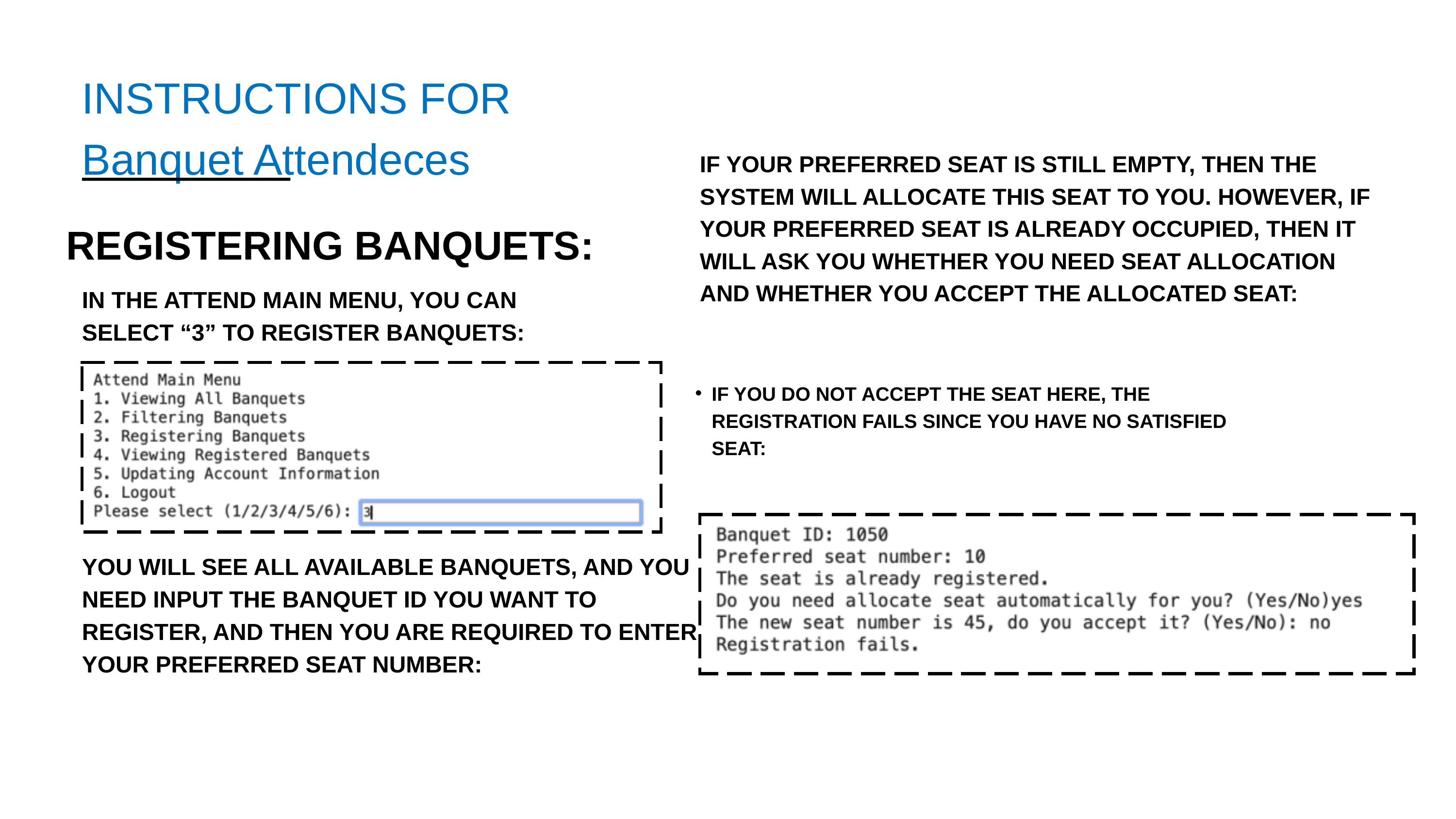

INSTRUCTIONS FOR
Banquet Attendeces

IF YOUR PREFERRED SEAT IS STILL EMPTY, THEN THE SYSTEM WILL ALLOCATE THIS SEAT TO YOU. HOWEVER, IF YOUR PREFERRED SEAT IS ALREADY OCCUPIED, THEN IT WILL ASK YOU WHETHER YOU NEED SEAT ALLOCATION AND WHETHER YOU ACCEPT THE ALLOCATED SEAT:

REGISTERING BANQUETS:
IN THE ATTEND MAIN MENU, YOU CAN SELECT “3” TO REGISTER BANQUETS:

IF YOU DO NOT ACCEPT THE SEAT HERE, THE REGISTRATION FAILS SINCE YOU HAVE NO SATISFIED SEAT:

YOU WILL SEE ALL AVAILABLE BANQUETS, AND YOU NEED INPUT THE BANQUET ID YOU WANT TO REGISTER, AND THEN YOU ARE REQUIRED TO ENTER YOUR PREFERRED SEAT NUMBER: